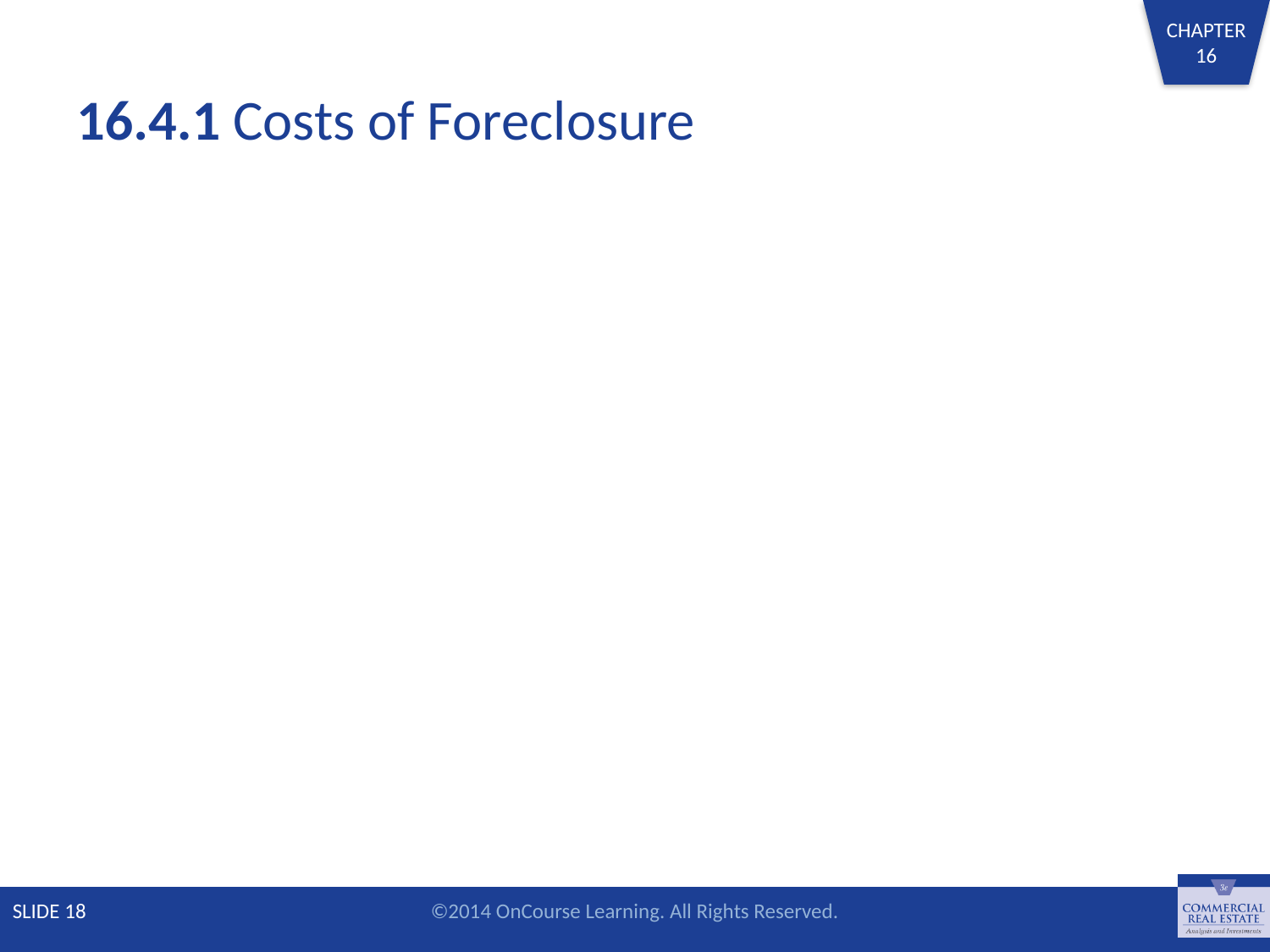

# 16.4.1 Costs of Foreclosure

SLIDE 18